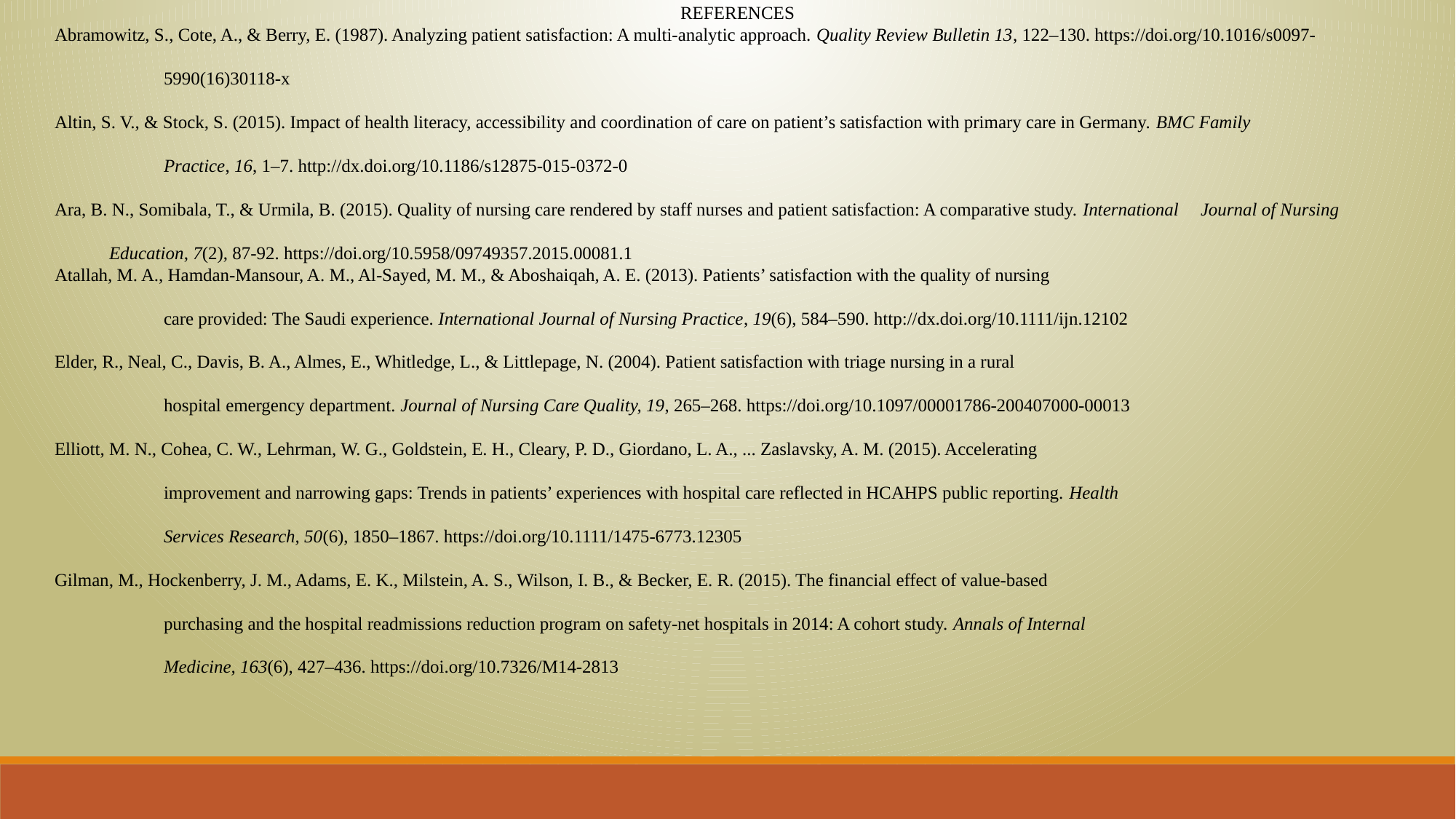

REFERENCES
Abramowitz, S., Cote, A., & Berry, E. (1987). Analyzing patient satisfaction: A multi-analytic approach. Quality Review Bulletin 13, 122–130. https://doi.org/10.1016/s0097-

	5990(16)30118-x

Altin, S. V., & Stock, S. (2015). Impact of health literacy, accessibility and coordination of care on patient’s satisfaction with primary care in Germany. BMC Family

	Practice, 16, 1–7. http://dx.doi.org/10.1186/s12875-015-0372-0
Ara, B. N., Somibala, T., & Urmila, B. (2015). Quality of nursing care rendered by staff nurses and patient satisfaction: A comparative study. International 	Journal of Nursing Education, 7(2), 87-92. https://doi.org/10.5958/09749357.2015.00081.1
Atallah, M. A., Hamdan-Mansour, A. M., Al-Sayed, M. M., & Aboshaiqah, A. E. (2013). Patients’ satisfaction with the quality of nursing

	care provided: The Saudi experience. International Journal of Nursing Practice, 19(6), 584–590. http://dx.doi.org/10.1111/ijn.12102

Elder, R., Neal, C., Davis, B. A., Almes, E., Whitledge, L., & Littlepage, N. (2004). Patient satisfaction with triage nursing in a rural

	hospital emergency department. Journal of Nursing Care Quality, 19, 265–268. https://doi.org/10.1097/00001786-200407000-00013

Elliott, M. N., Cohea, C. W., Lehrman, W. G., Goldstein, E. H., Cleary, P. D., Giordano, L. A., ... Zaslavsky, A. M. (2015). Accelerating

	improvement and narrowing gaps: Trends in patients’ experiences with hospital care reflected in HCAHPS public reporting. Health

	Services Research, 50(6), 1850–1867. https://doi.org/10.1111/1475-6773.12305

Gilman, M., Hockenberry, J. M., Adams, E. K., Milstein, A. S., Wilson, I. B., & Becker, E. R. (2015). The financial effect of value-based

	purchasing and the hospital readmissions reduction program on safety-net hospitals in 2014: A cohort study. Annals of Internal

	Medicine, 163(6), 427–436. https://doi.org/10.7326/M14-2813